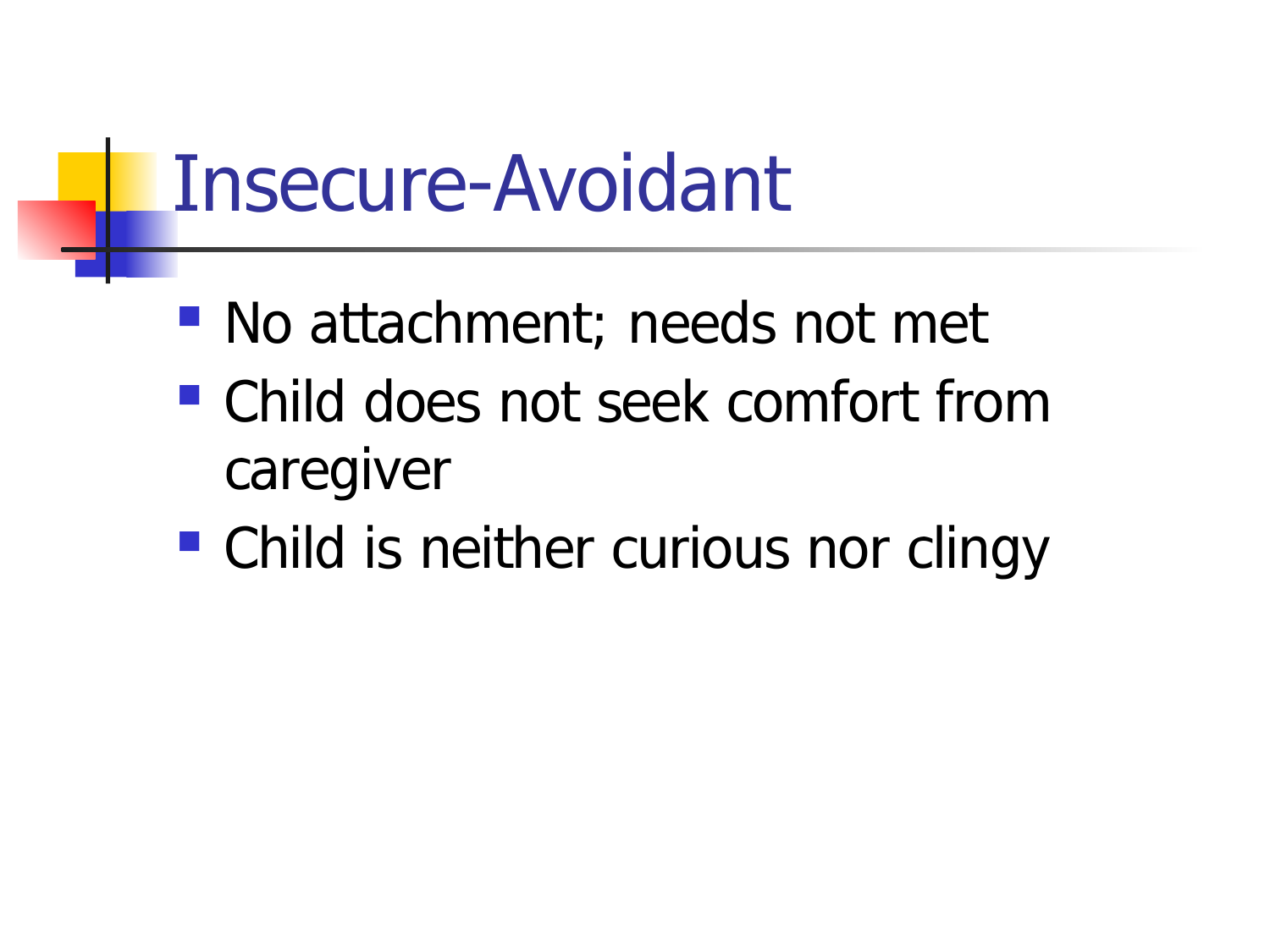

# Insecure-Avoidant
No attachment; needs not met
Child does not seek comfort from caregiver
Child is neither curious nor clingy